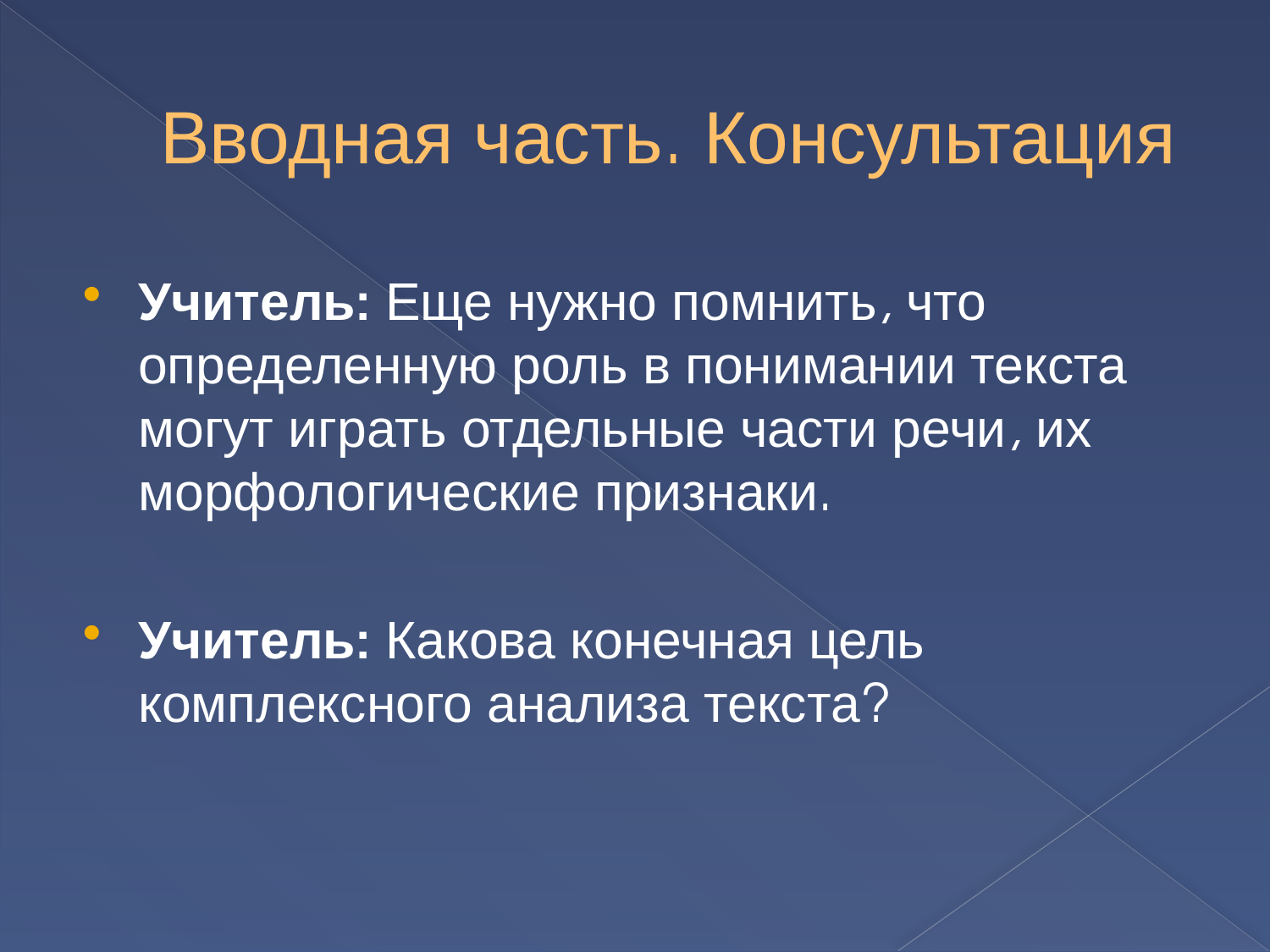

# Вводная часть. Консультация
Учитель: Еще нужно помнить, что определенную роль в понимании текста могут играть отдельные части речи, их морфологические признаки.

Учитель: Какова конечная цель комплексного анализа текста?